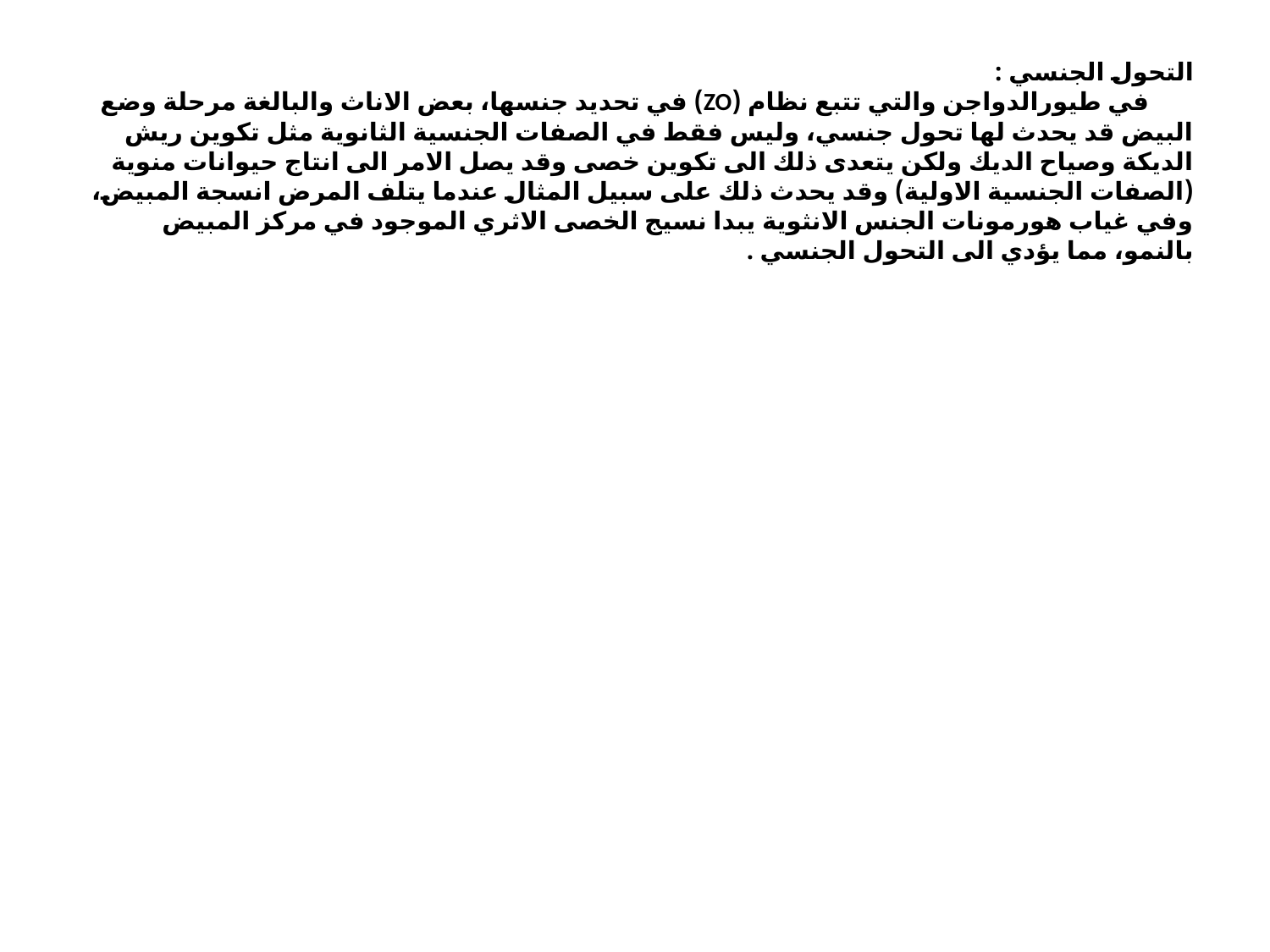

# التحول الجنسي : في طيورالدواجن والتي تتبع نظام (ZO) في تحديد جنسها، بعض الاناث والبالغة مرحلة وضع البيض قد يحدث لها تحول جنسي، وليس فقط في الصفات الجنسية الثانوية مثل تكوين ريش الديكة وصياح الديك ولكن يتعدى ذلك الى تكوين خصى وقد يصل الامر الى انتاج حيوانات منوية (الصفات الجنسية الاولية) وقد يحدث ذلك على سبيل المثال عندما يتلف المرض انسجة المبيض، وفي غياب هورمونات الجنس الانثوية يبدا نسيج الخصى الاثري الموجود في مركز المبيض بالنمو، مما يؤدي الى التحول الجنسي .